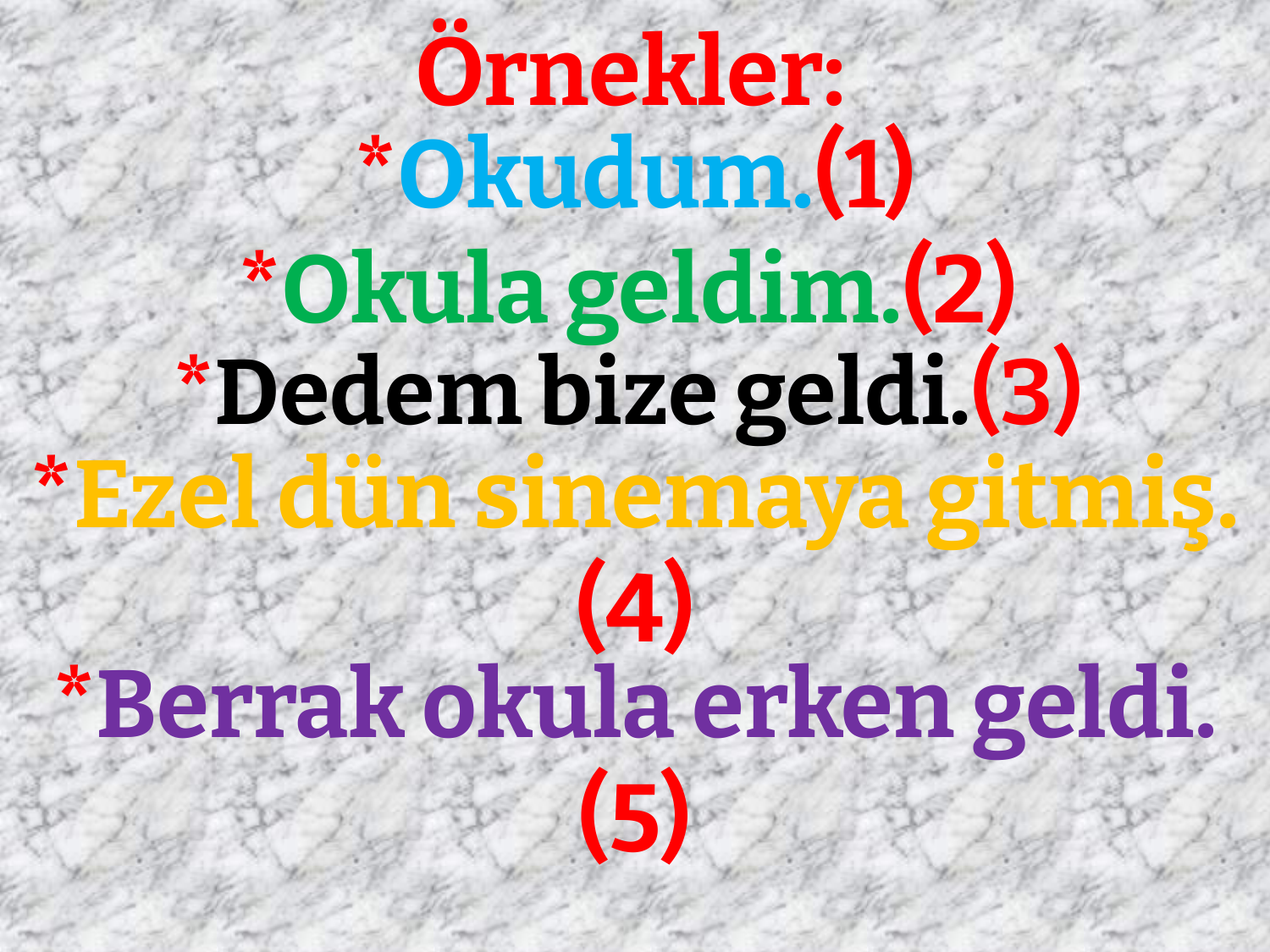

Örnekler:
*Okudum.(1)
*Okula geldim.(2)
*Dedem bize geldi.(3)
*Ezel dün sinemaya gitmiş.(4)
*Berrak okula erken geldi.(5)